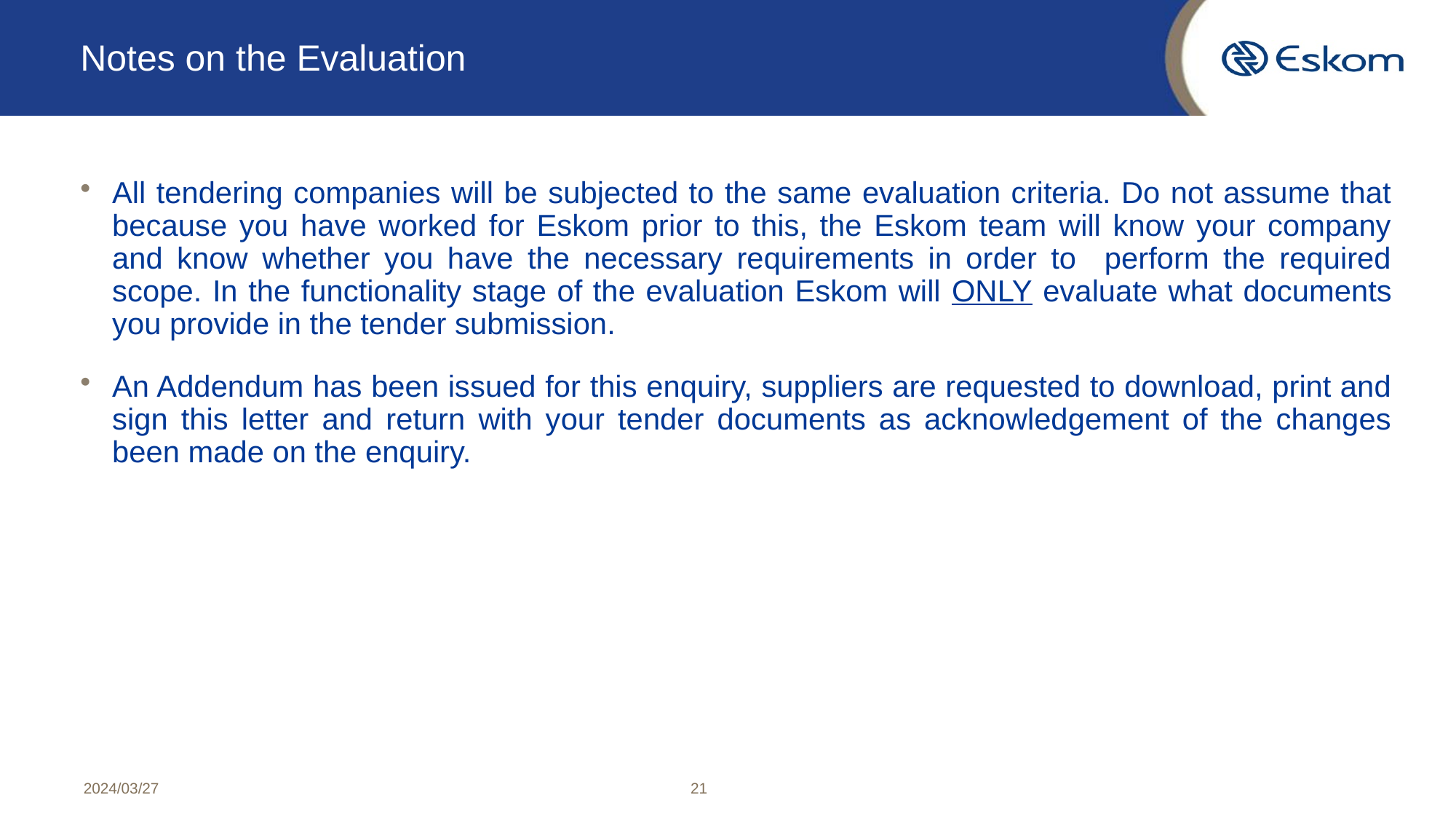

# Notes on the Evaluation
All tendering companies will be subjected to the same evaluation criteria. Do not assume that because you have worked for Eskom prior to this, the Eskom team will know your company and know whether you have the necessary requirements in order to  perform the required scope. In the functionality stage of the evaluation Eskom will ONLY evaluate what documents you provide in the tender submission.
An Addendum has been issued for this enquiry, suppliers are requested to download, print and sign this letter and return with your tender documents as acknowledgement of the changes been made on the enquiry.
2024/03/27
21